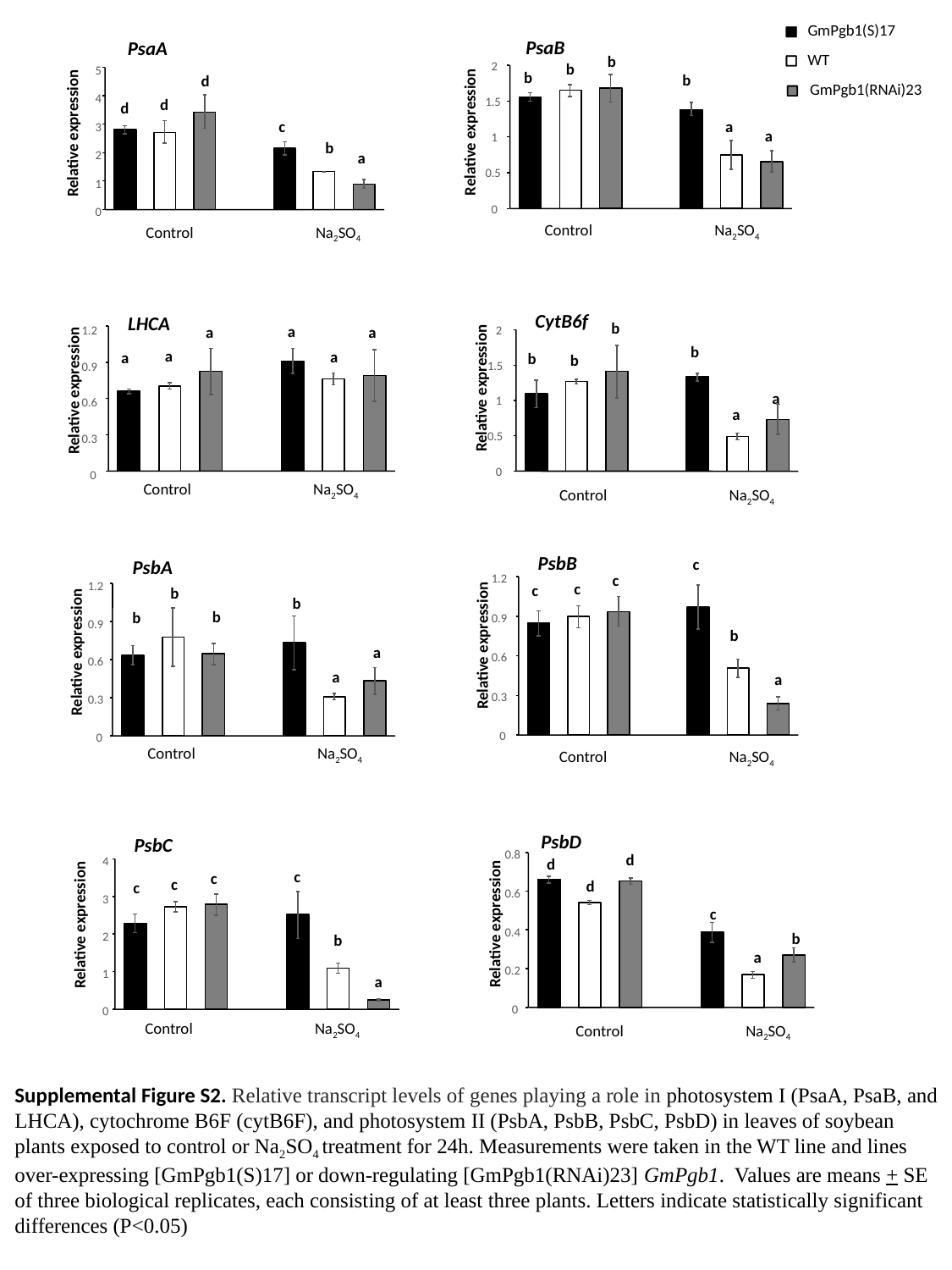

PsaB
Relative expression
  GmPgb1(S)17

  WT

 GmPgb1(RNAi)23

PsaA
b
b
2
1.5
1
0.5
0
b
5

4

3

2

1

0

b
d

d

d

c
a
Relative expression
a
b

a

   Control                                  Na2SO4
   Control                                  Na2SO4
CytB6f
Relative expression
LHCA
Relative expression
b
a
a
a
1.2
0.9
0.6
0.3
0
2
1.5
1
0.5
0

b
a
a
a
b
b
a
a
   Control                                  Na2SO4
   Control                                  Na2SO4
PsbB
Relative expression
PsbA
Relative expression
c
c
1.2
0.9
0.6
0.3
0
c
c

b
1.2
0.9
0.6
0.3
0

b

b
b

b

a

a
a

   Control                                  Na2SO4
   Control                                  Na2SO4
PsbD
Relative expression
PsbC
Relative expression
d
0.8
0.6
0.4
0.2
0
d

4

3

2

1

0

c
c
c
d
c

c

b

b

a

a

   Control                                  Na2SO4
   Control                                  Na2SO4
Supplemental Figure S2. Relative transcript levels of genes playing a role in photosystem I (PsaA, PsaB, and LHCA), cytochrome B6F (cytB6F), and photosystem II (PsbA, PsbB, PsbC, PsbD) in leaves of soybean plants exposed to control or Na2SO4 treatment for 24h. Measurements were taken in the WT line and lines over-expressing [GmPgb1(S)17] or down-regulating [GmPgb1(RNAi)23] GmPgb1.  Values are means + SE of three biological replicates, each consisting of at least three plants. Letters indicate statistically significant differences (P<0.05)